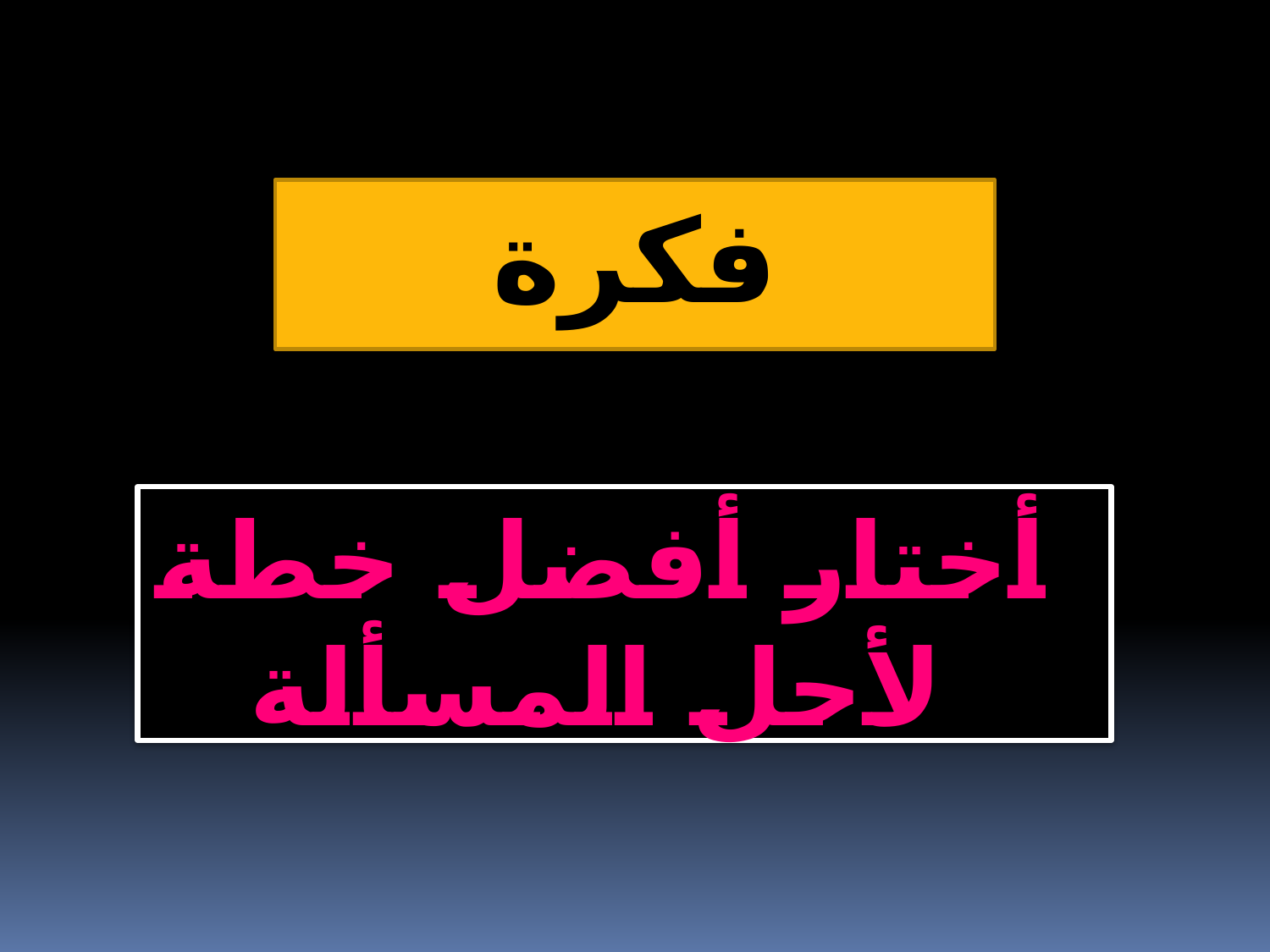

فكرة الدرس
 أختار أفضل خطة لأحل المسألة